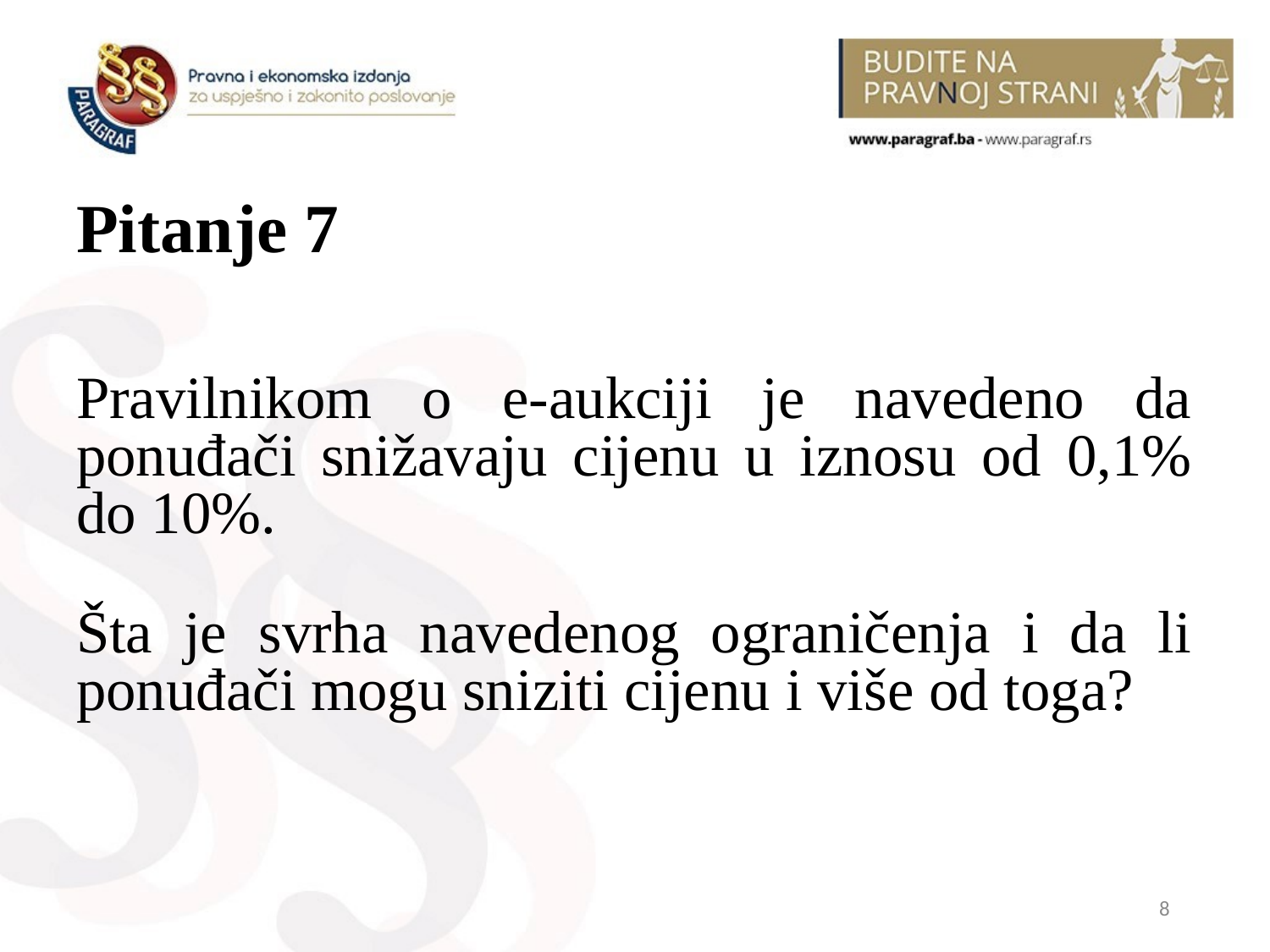

# Pitanje 7
Pravilnikom o e-aukciji je navedeno da ponuđači snižavaju cijenu u iznosu od 0,1% do 10%.

Šta je svrha navedenog ograničenja i da li ponuđači mogu sniziti cijenu i više od toga?

8